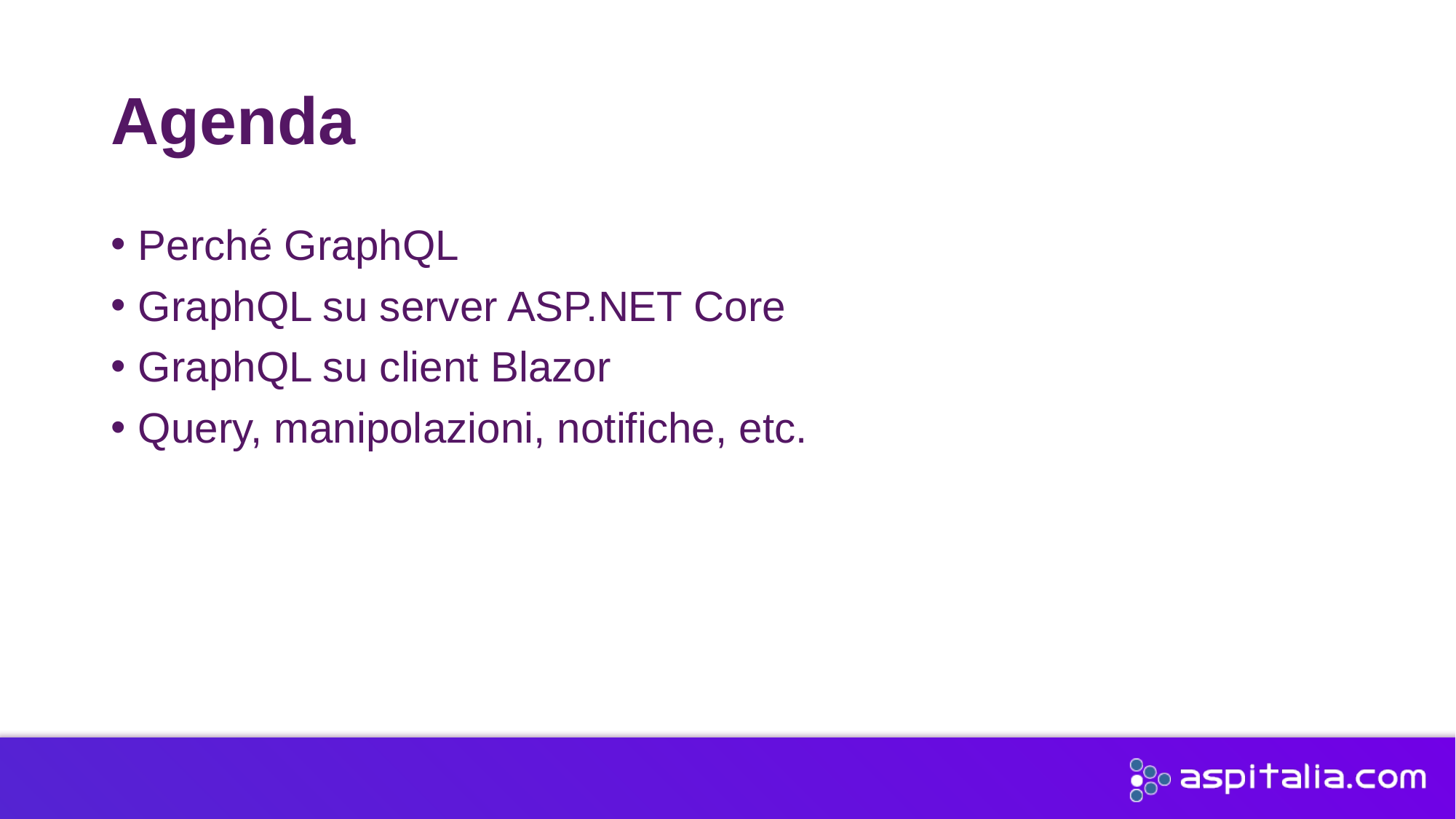

# Agenda
Perché GraphQL
GraphQL su server ASP.NET Core
GraphQL su client Blazor
Query, manipolazioni, notifiche, etc.